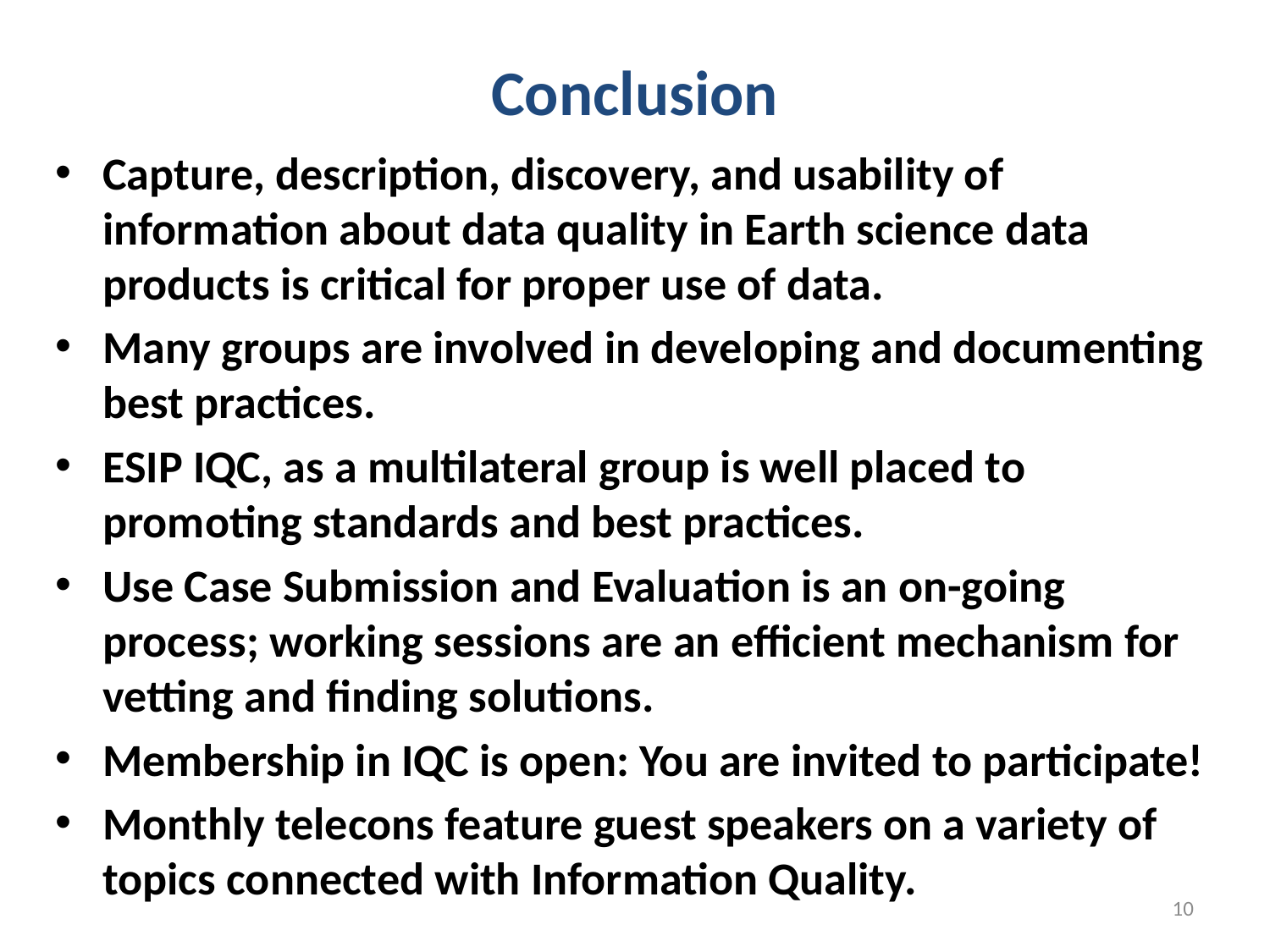

# Conclusion
Capture, description, discovery, and usability of information about data quality in Earth science data products is critical for proper use of data.
Many groups are involved in developing and documenting best practices.
ESIP IQC, as a multilateral group is well placed to promoting standards and best practices.
Use Case Submission and Evaluation is an on-going process; working sessions are an efficient mechanism for vetting and finding solutions.
Membership in IQC is open: You are invited to participate!
Monthly telecons feature guest speakers on a variety of topics connected with Information Quality.
10